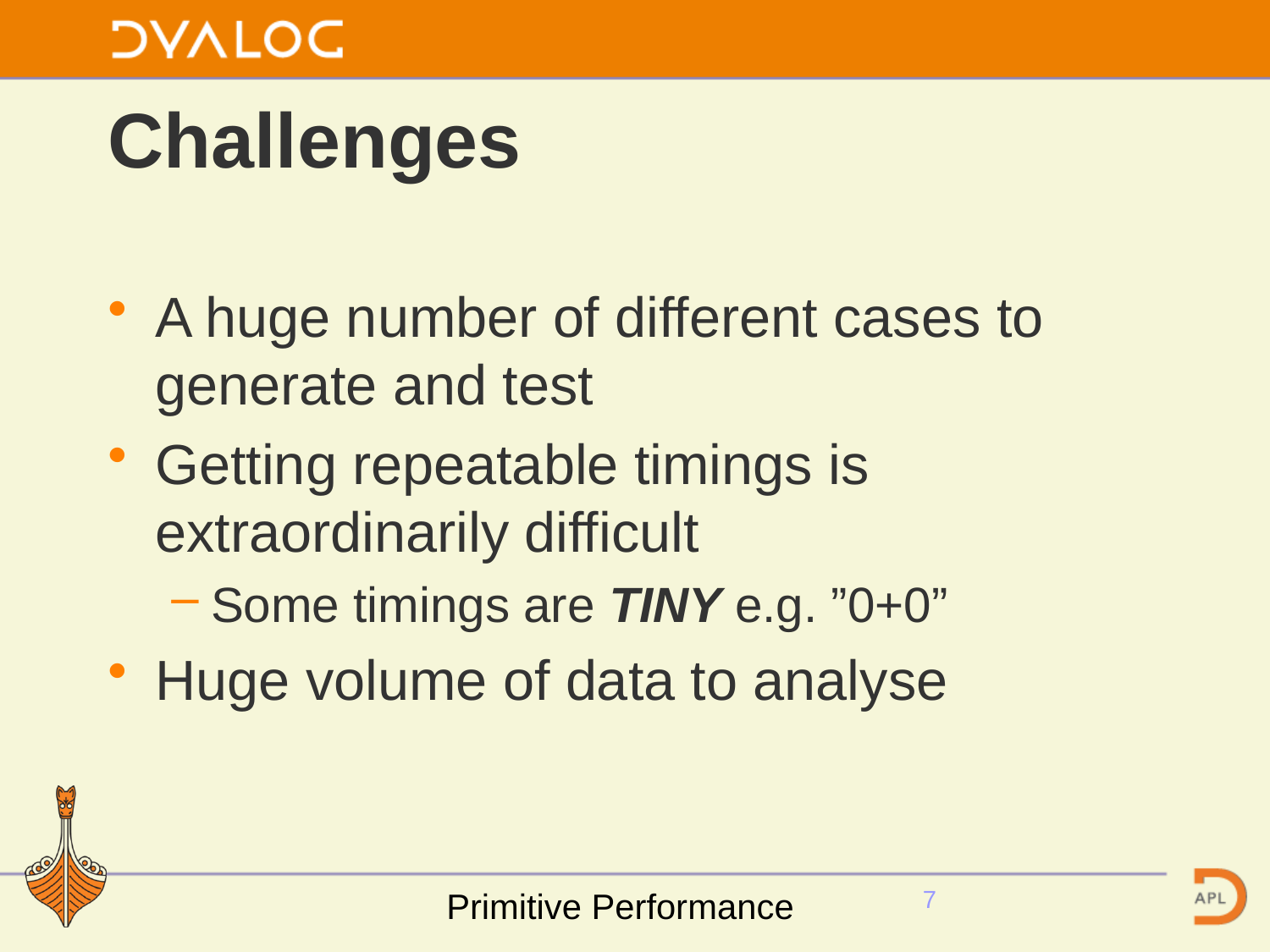

# Challenges
A huge number of different cases to generate and test
Getting repeatable timings is extraordinarily difficult
Some timings are TINY e.g. ”0+0”
Huge volume of data to analyse

Primitive Performance
7